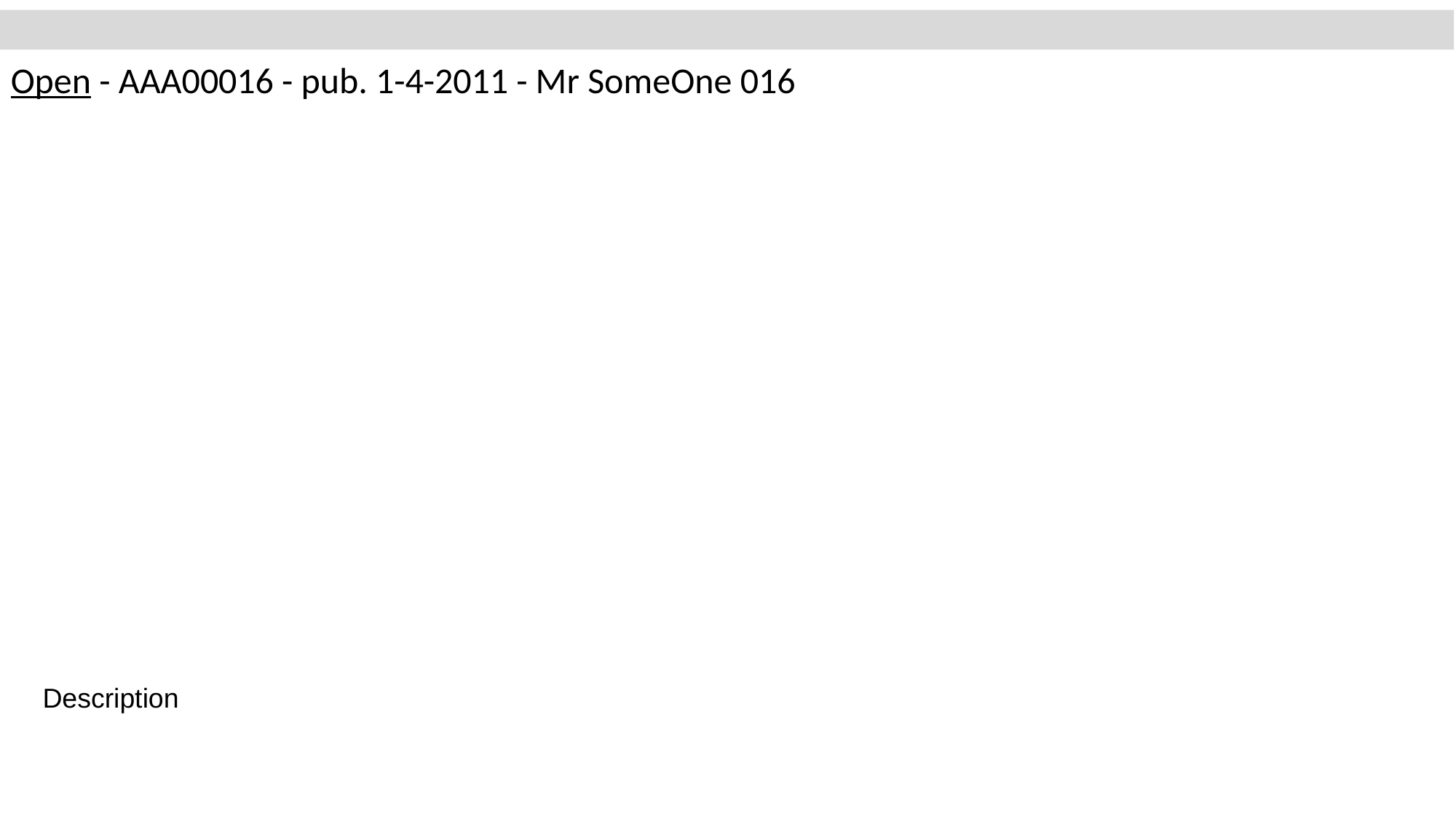

Open - AAA00016 - pub. 1-4-2011 - Mr SomeOne 016
Description